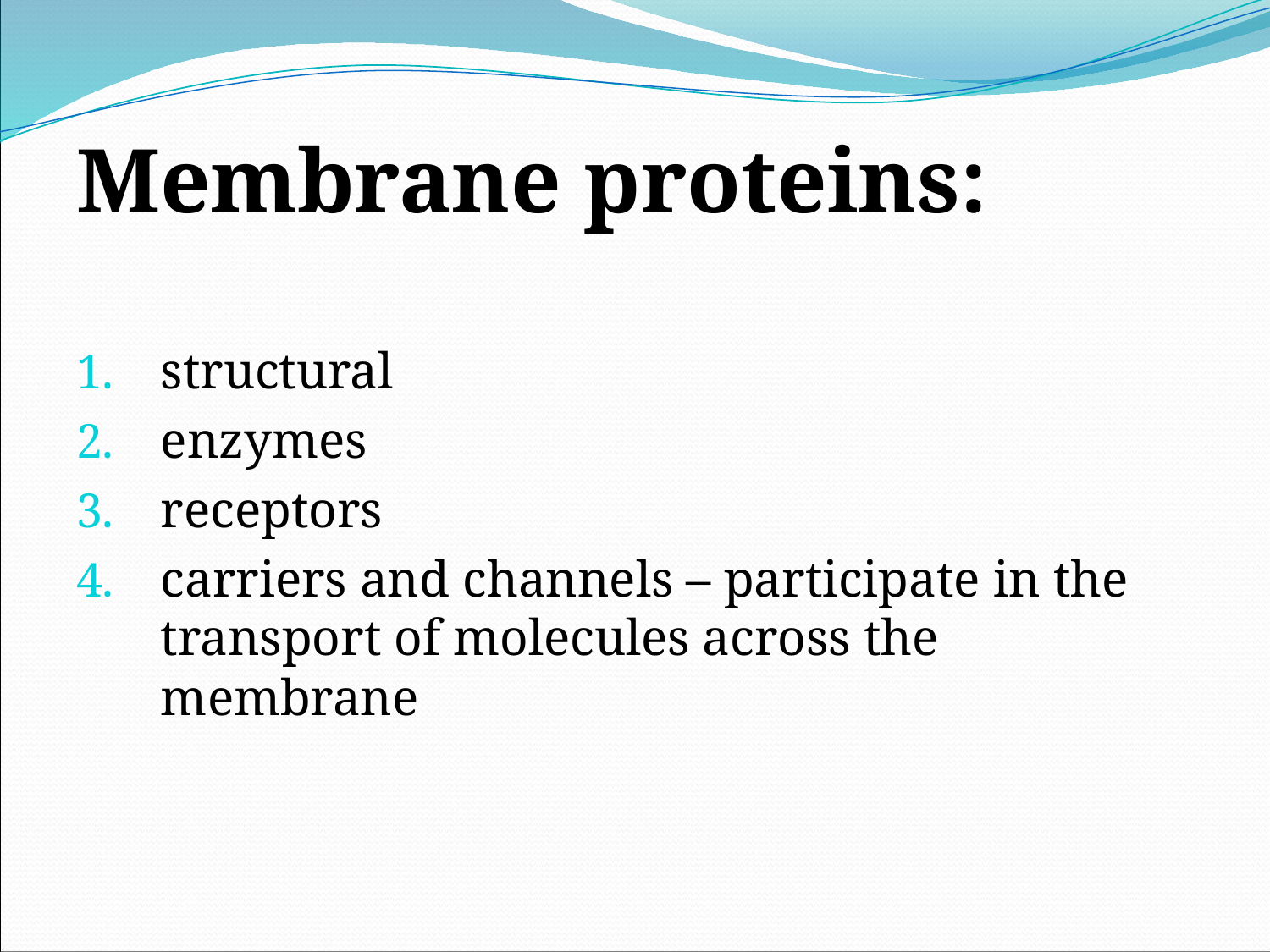

Membrane proteins:

structural
enzymes
receptors
carriers and channels – participate in the transport of molecules across the membrane